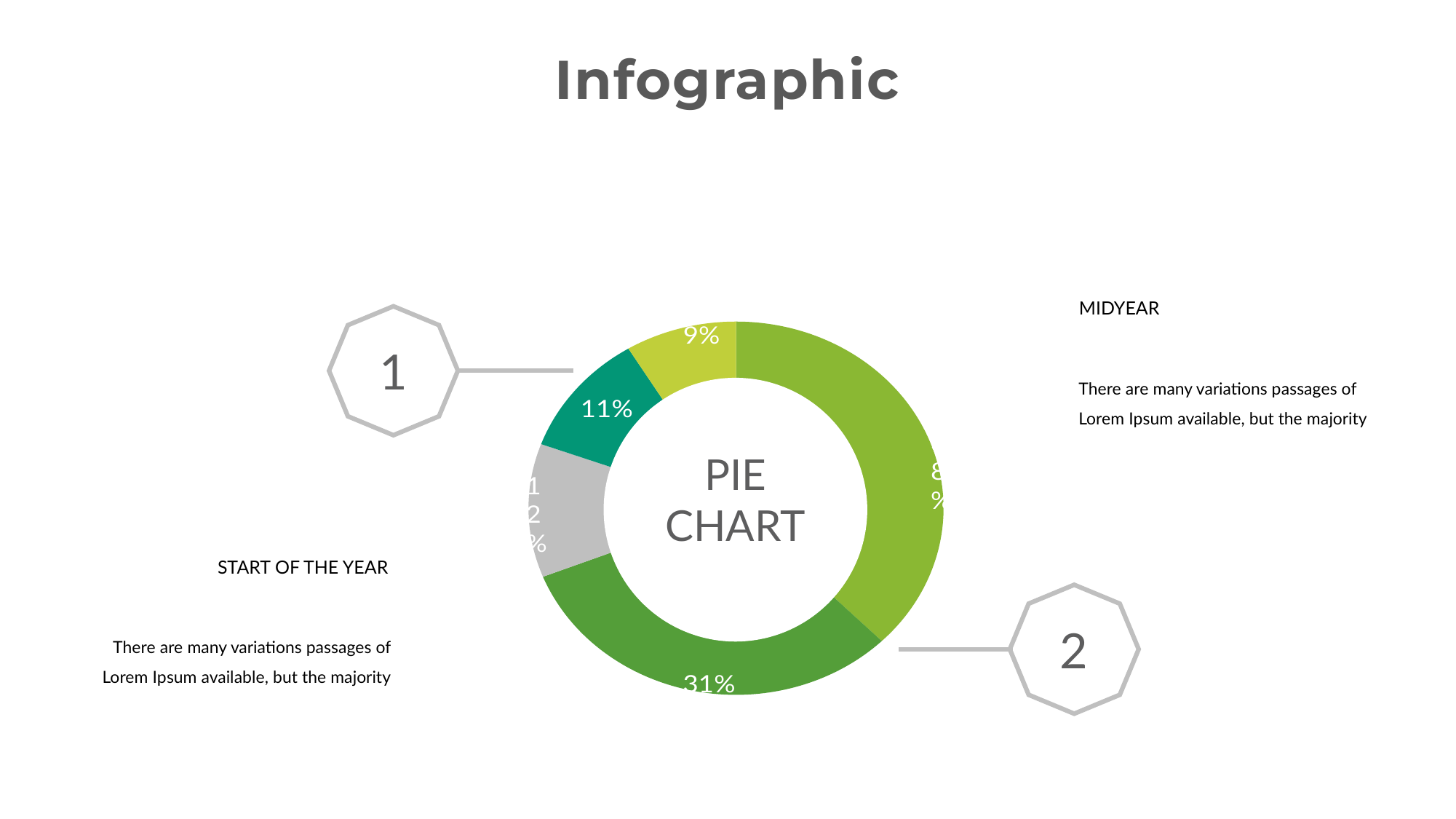

Infographic
MIDYEAR

### Chart

| Category | Region 1 |
|---|---|
| April | 91.0 |
| May | 76.0 |
| June | 28.0 |
| July | 26.0 |
| August | 21.0 |
1
There are many variations passages of Lorem Ipsum available, but the majority

PIE
CHART
start of the year

2
There are many variations passages of Lorem Ipsum available, but the majority